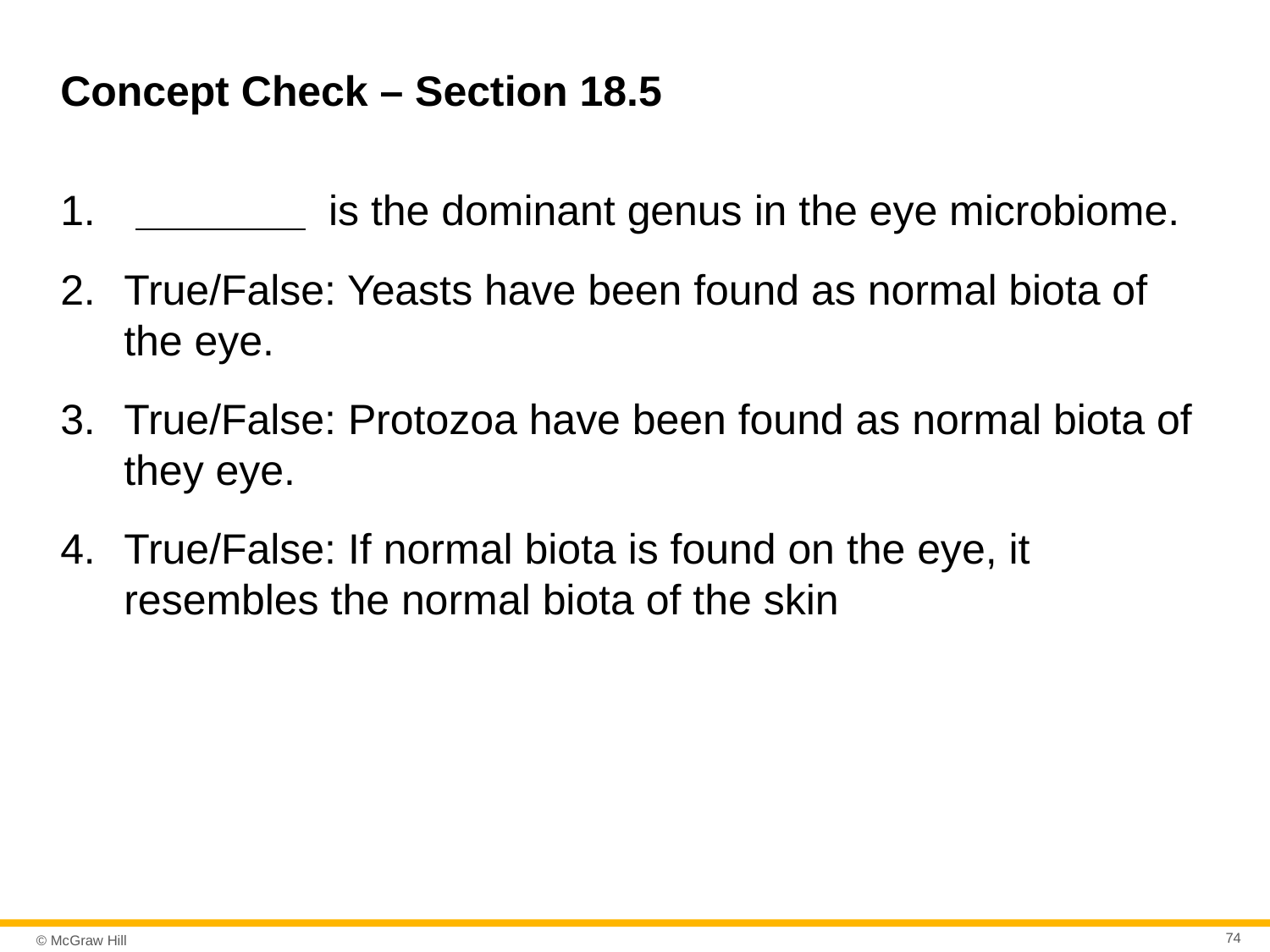

# Concept Check – Section 18.5
 Blank  is the dominant genus in the eye microbiome.
True/False: Yeasts have been found as normal biota of the eye.
True/False: Protozoa have been found as normal biota of they eye.
True/False: If normal biota is found on the eye, it resembles the normal biota of the skin